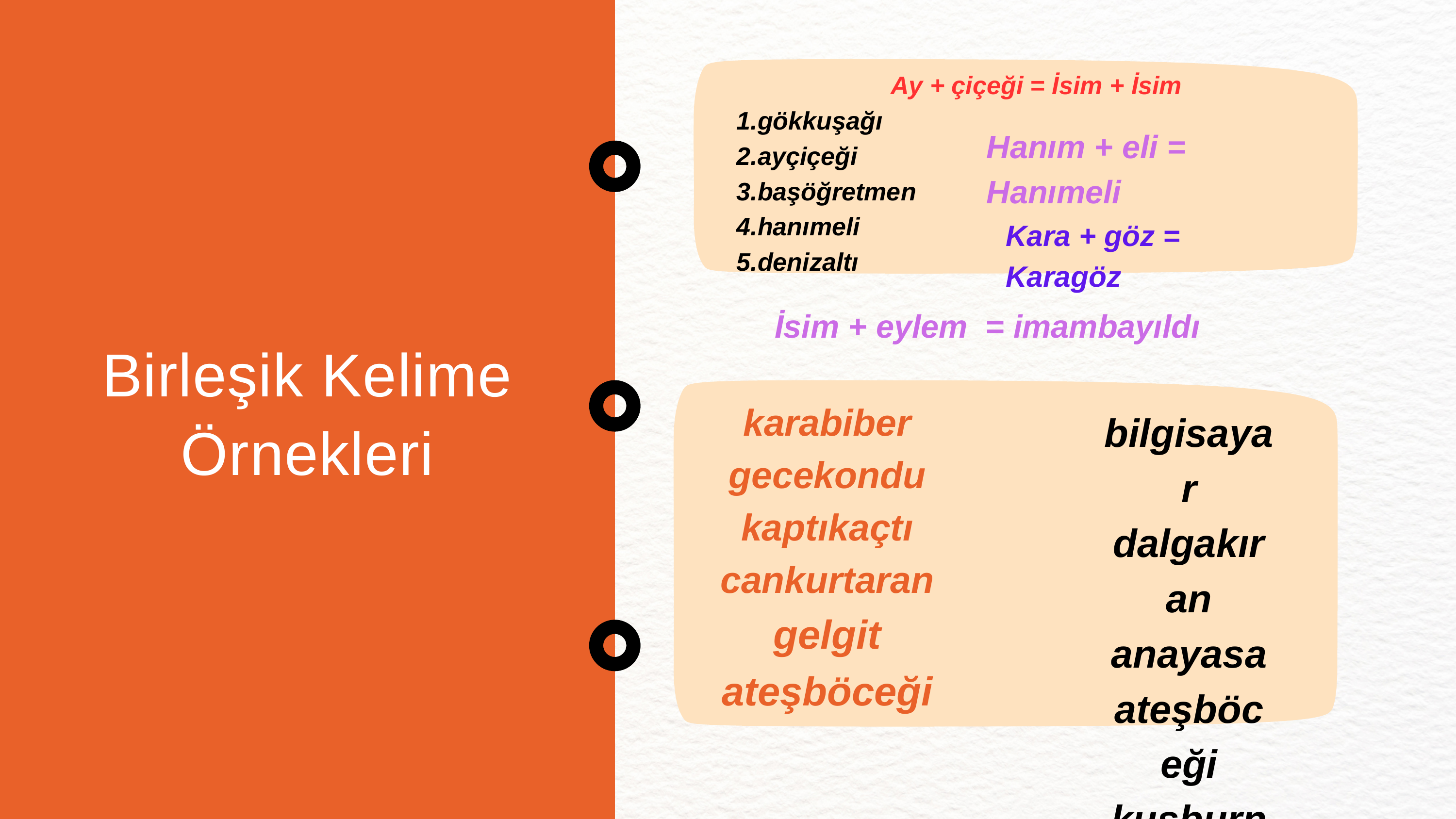

Ay + çiçeği = İsim + İsim
gökkuşağı
ayçiçeği
başöğretmen
hanımeli
denizaltı

Hanım + eli = Hanımeli

Kara + göz = Karagöz

İsim + eylem  = imambayıldı
Birleşik Kelime Örnekleri

karabiber
gecekondu
kaptıkaçtı
cankurtaran
gelgit
ateşböceği
bilgisayar
dalgakıran
anayasa
ateşböceği
kuşburnu